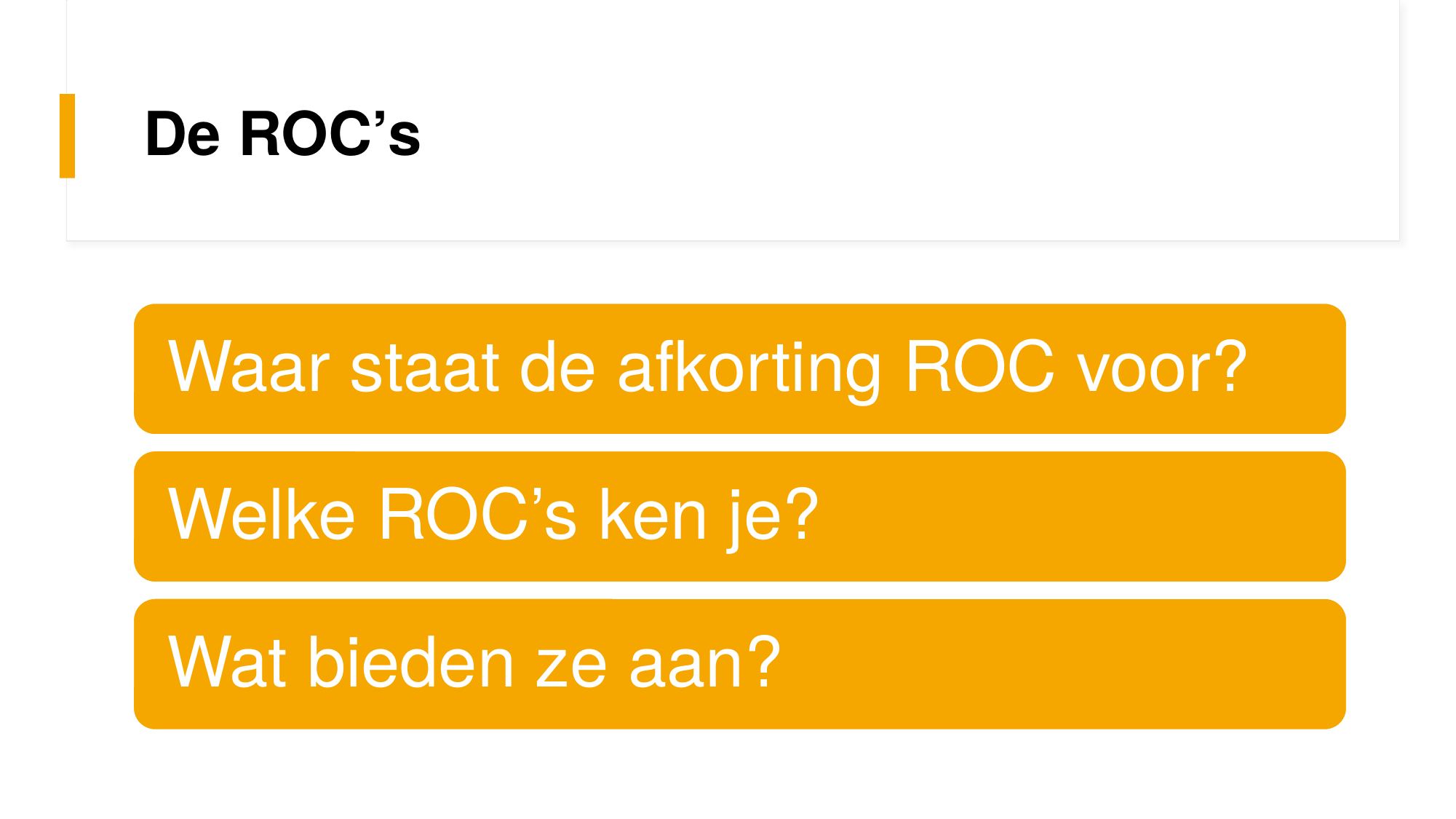

# De ROC’s
Waar staat de afkorting ROC voor?
Welke ROC’s ken je?
Wat bieden ze aan?